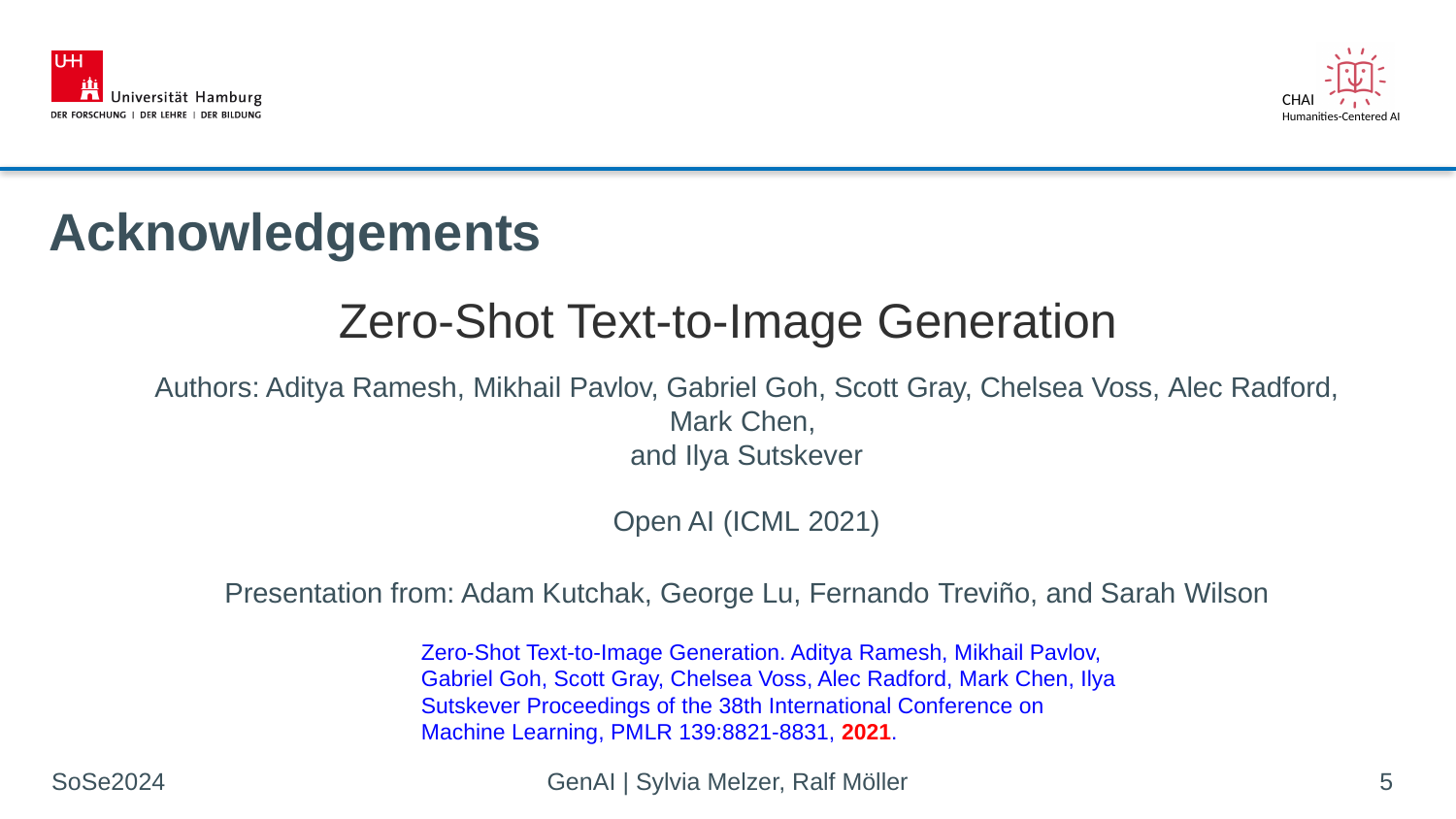

# Acknowledgements
Zero-Shot Text-to-Image Generation
Authors: Aditya Ramesh, Mikhail Pavlov, Gabriel Goh, Scott Gray, Chelsea Voss, Alec Radford, Mark Chen,
and Ilya Sutskever
Open AI (ICML 2021)

Presentation from: Adam Kutchak, George Lu, Fernando Treviño, and Sarah Wilson
Zero-Shot Text-to-Image Generation. Aditya Ramesh, Mikhail Pavlov, Gabriel Goh, Scott Gray, Chelsea Voss, Alec Radford, Mark Chen, Ilya Sutskever Proceedings of the 38th International Conference on Machine Learning, PMLR 139:8821-8831, 2021.
SoSe2024
GenAI | Sylvia Melzer, Ralf Möller
5